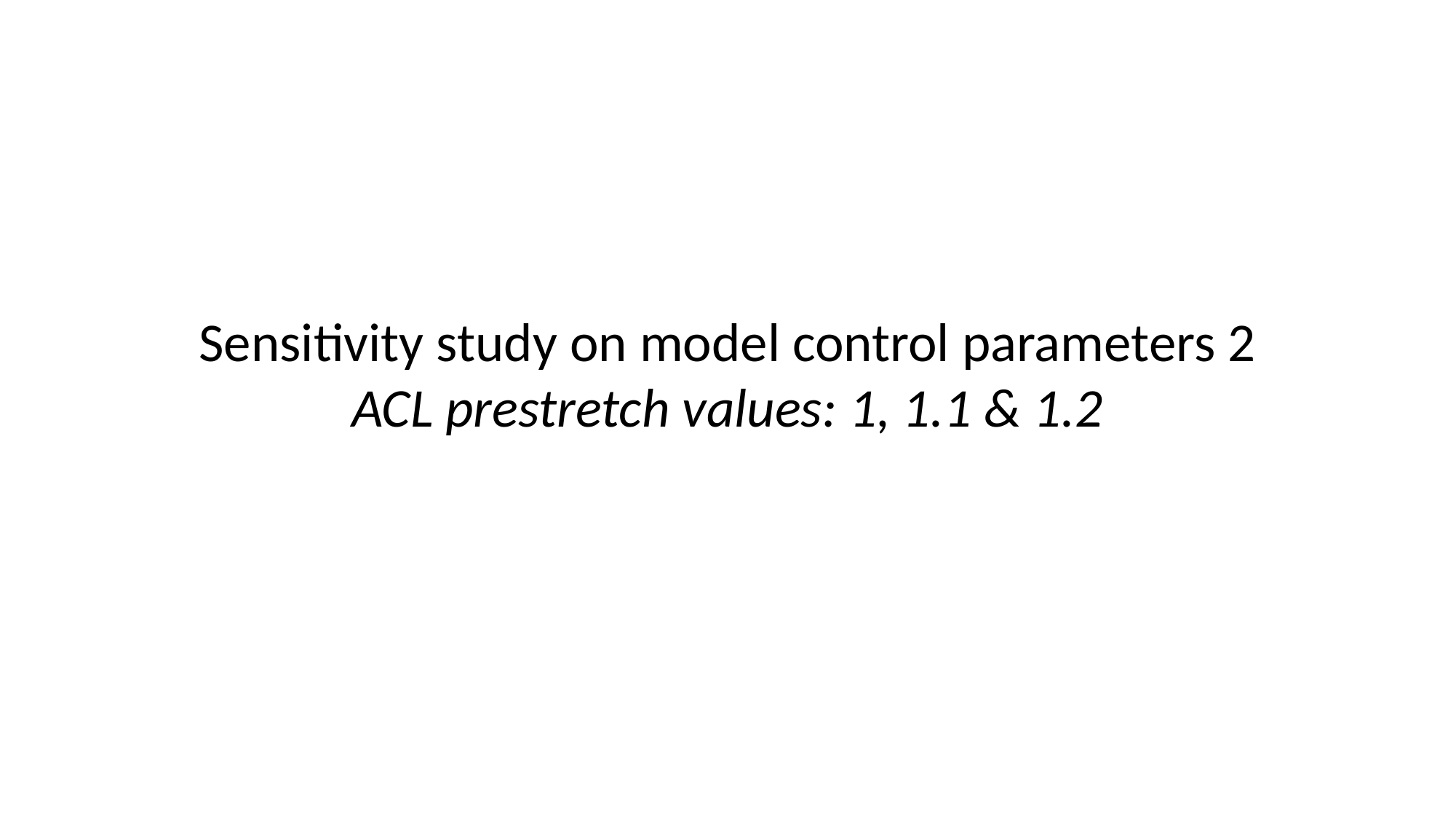

Sensitivity study on model control parameters 2
ACL prestretch values: 1, 1.1 & 1.2